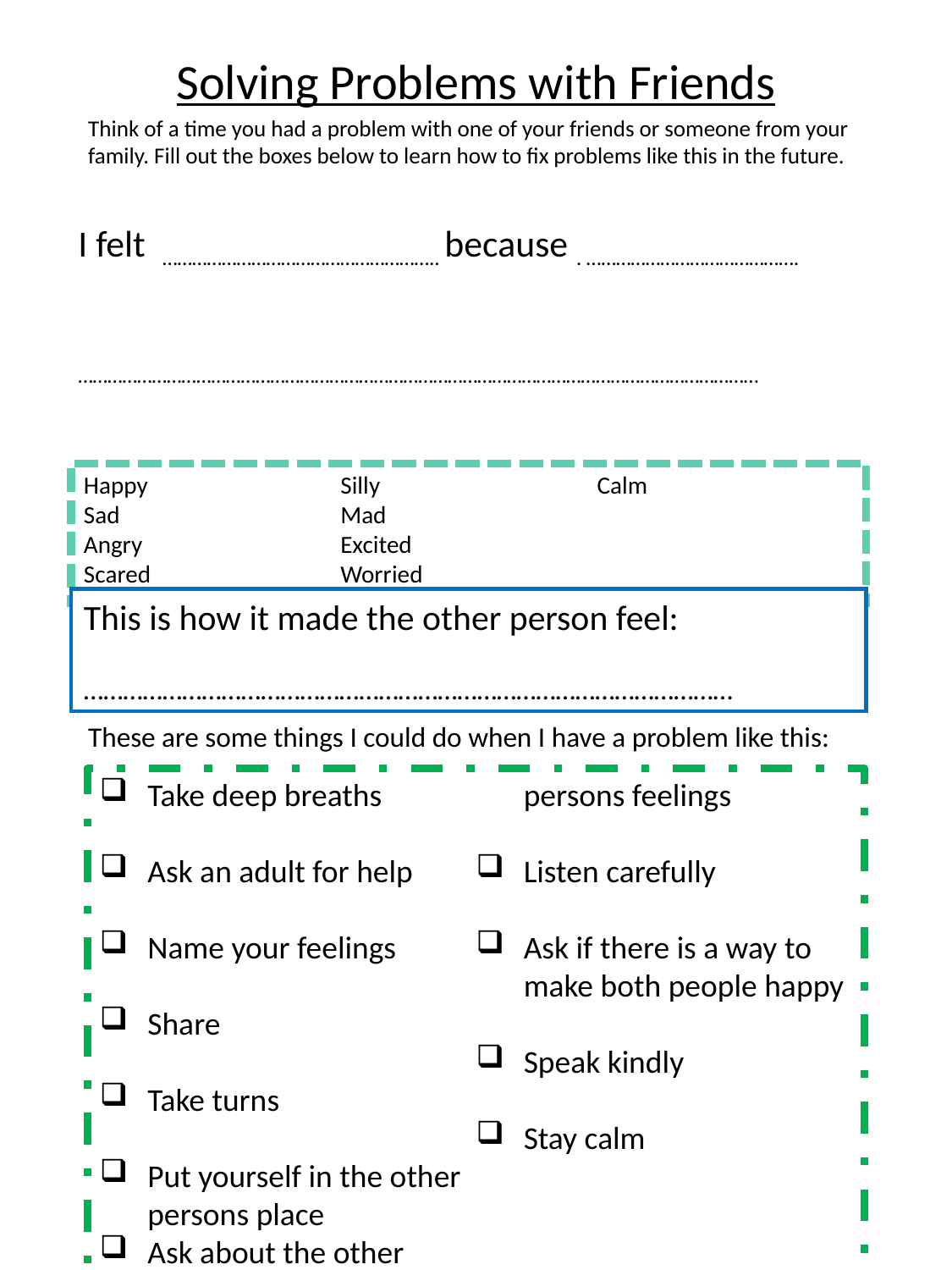

# Solving Problems with Friends
Think of a time you had a problem with one of your friends or someone from your family. Fill out the boxes below to learn how to fix problems like this in the future.
I felt  ……………………………………………….. because . …………………………………….

…………………………………………………………………………………………………………………………

…………………………………………………………………………………………………………………………
Happy
Sad
Angry
Scared
Silly
Mad
Excited
Worried
Calm
This is how it made the other person feel:
………………………………………………………………………………………
These are some things I could do when I have a problem like this:
Take deep breaths

Ask an adult for help

Name your feelings

Share

Take turns

Put yourself in the other persons place
Ask about the other persons feelings

Listen carefully

Ask if there is a way to make both people happy

Speak kindly

Stay calm